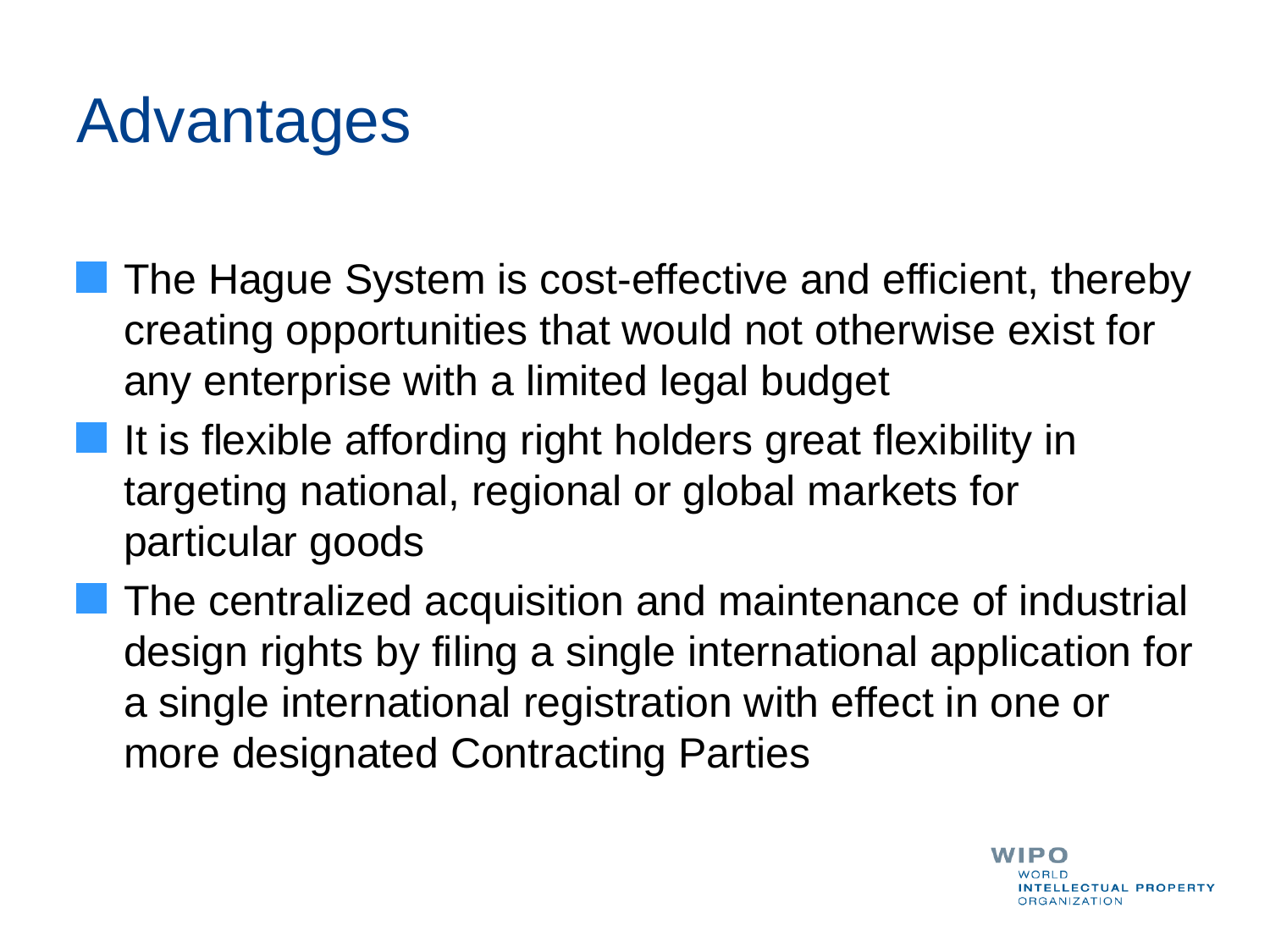

# Advantages

The Hague System is cost-effective and efficient, thereby creating opportunities that would not otherwise exist for any enterprise with a limited legal budget
It is flexible affording right holders great flexibility in targeting national, regional or global markets for particular goods
The centralized acquisition and maintenance of industrial design rights by filing a single international application for a single international registration with effect in one or more designated Contracting Parties